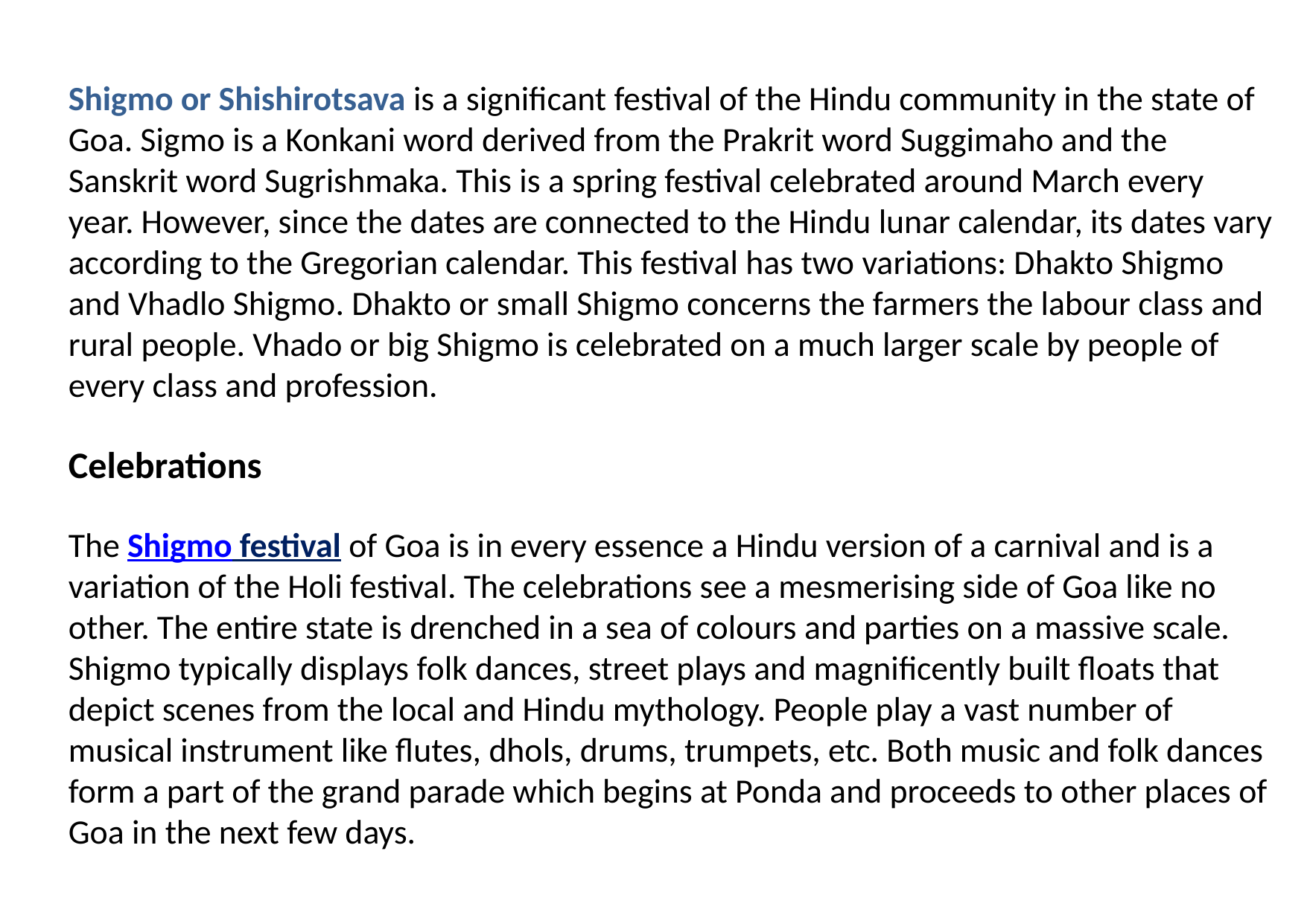

Shigmo or Shishirotsava is a significant festival of the Hindu community in the state of Goa. Sigmo is a Konkani word derived from the Prakrit word Suggimaho and the Sanskrit word Sugrishmaka. This is a spring festival celebrated around March every year. However, since the dates are connected to the Hindu lunar calendar, its dates vary according to the Gregorian calendar. This festival has two variations: Dhakto Shigmo and Vhadlo Shigmo. Dhakto or small Shigmo concerns the farmers the labour class and rural people. Vhado or big Shigmo is celebrated on a much larger scale by people of every class and profession.

Celebrations
The Shigmo festival of Goa is in every essence a Hindu version of a carnival and is a variation of the Holi festival. The celebrations see a mesmerising side of Goa like no other. The entire state is drenched in a sea of colours and parties on a massive scale. Shigmo typically displays folk dances, street plays and magnificently built floats that depict scenes from the local and Hindu mythology. People play a vast number of musical instrument like flutes, dhols, drums, trumpets, etc. Both music and folk dances form a part of the grand parade which begins at Ponda and proceeds to other places of Goa in the next few days.